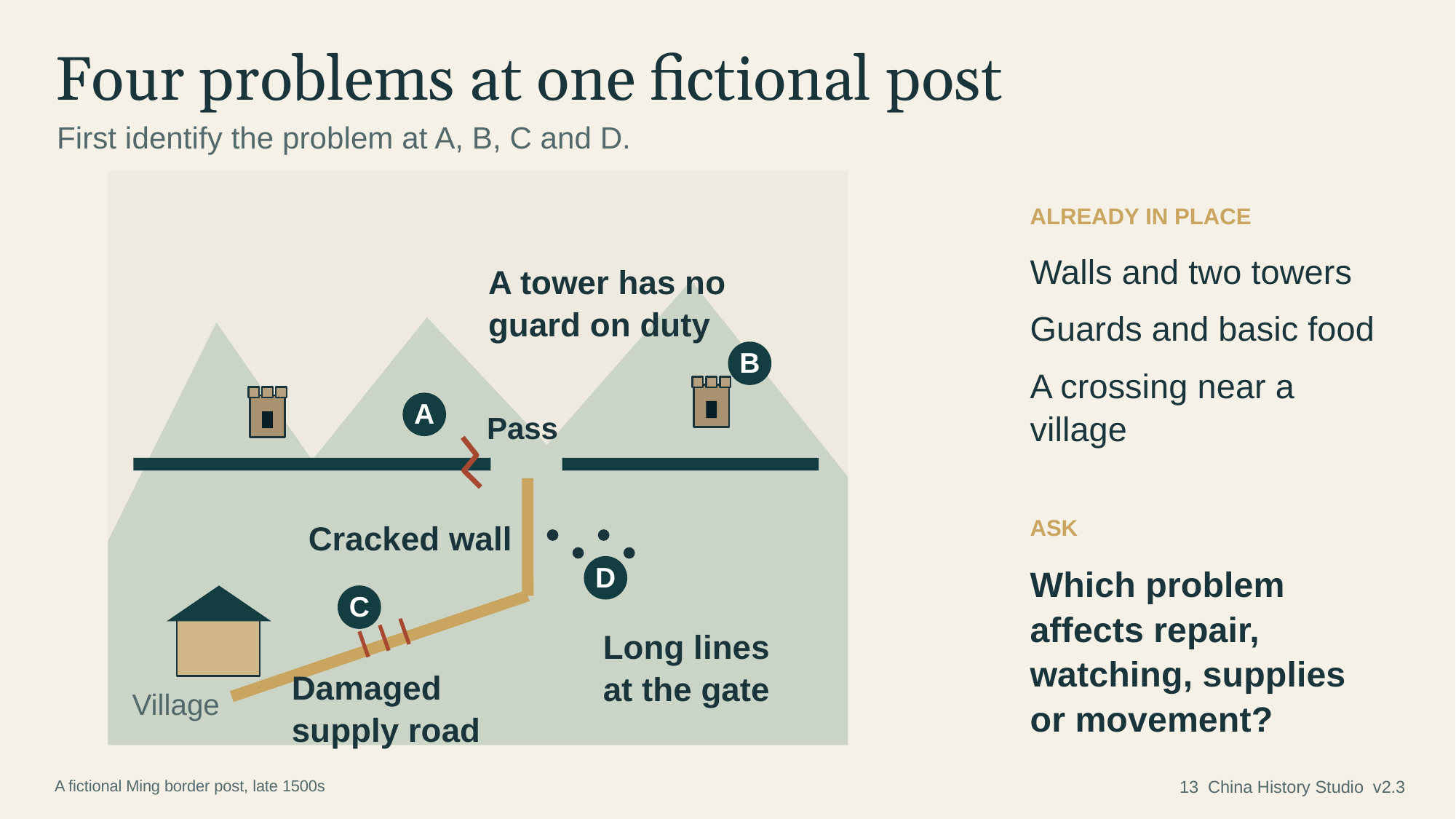

Four problems at one fictional post
First identify the problem at A, B, C and D.

ALREADY IN PLACE
Walls and two towers
A tower has no
guard on duty

Guards and basic food

B
A crossing near a village

A

Pass

ASK
Cracked wall

D
Which problem affects repair, watching, supplies or movement?

C

Long lines
at the gate

Damaged
supply road
Village
A fictional Ming border post, late 1500s
13  China History Studio  v2.3